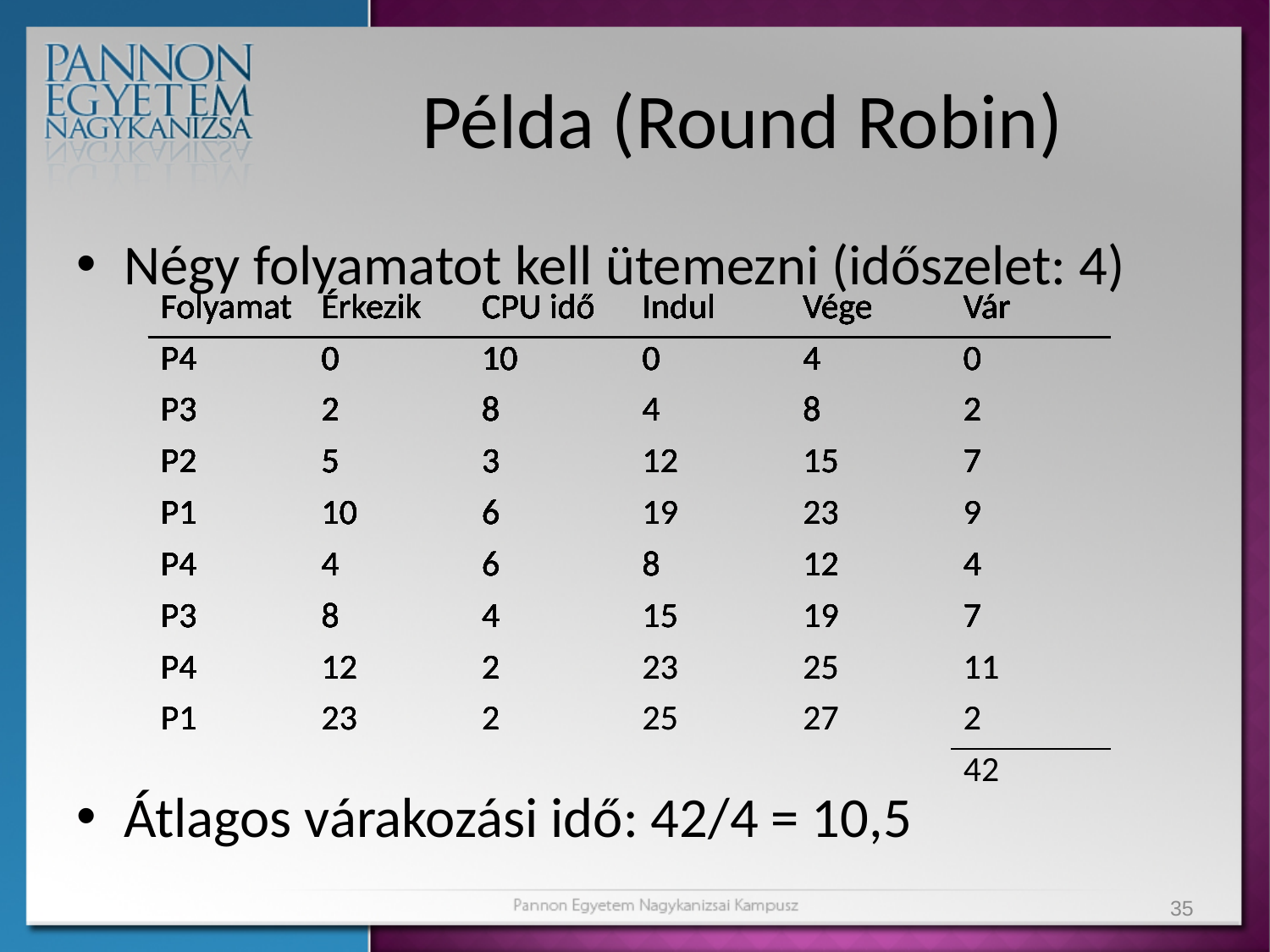

# Példa (Round Robin)
Négy folyamatot kell ütemezni (időszelet: 4)

Átlagos várakozási idő: 42/4 = 10,5
| Folyamat | Érkezik | CPU idő |
| --- | --- | --- |
| P4 | 0 | 10 |
| P3 | 2 | 8 |
| P2 | 5 | 3 |
| P1 | 10 | 6 |
| Folyamat | Érkezik | CPU idő | Indul | Vége | Vár |
| --- | --- | --- | --- | --- | --- |
| P4 | 0 | 10 |  |  |  |
| P3 | 2 | 8 |  |  |  |
| P2 | 5 | 3 |  |  |  |
| P1 | 10 | 6 |  |  |  |
| Folyamat | Érkezik | CPU idő | Indul | Vége | Vár |
| --- | --- | --- | --- | --- | --- |
| P4 | 0 | 10 | 0 | 4 | 0 |
| P3 | 2 | 8 |  |  |  |
| P2 | 5 | 3 |  |  |  |
| P1 | 10 | 6 |  |  |  |
| Folyamat | Érkezik | CPU idő | Indul | Vége | Vár |
| --- | --- | --- | --- | --- | --- |
| P4 | 0 | 10 | 0 | 4 | 0 |
| P3 | 2 | 8 |  |  |  |
| P2 | 5 | 3 |  |  |  |
| P1 | 10 | 6 |  |  |  |
| P4 | 4 | 6 |  |  |  |
| Folyamat | Érkezik | CPU idő | Indul | Vége | Vár |
| --- | --- | --- | --- | --- | --- |
| P4 | 0 | 10 | 0 | 4 | 0 |
| P3 | 2 | 8 | 4 | 8 | 2 |
| P2 | 5 | 3 |  |  |  |
| P1 | 10 | 6 |  |  |  |
| P4 | 4 | 6 |  |  |  |
| Folyamat | Érkezik | CPU idő | Indul | Vége | Vár |
| --- | --- | --- | --- | --- | --- |
| P4 | 0 | 10 | 0 | 4 | 0 |
| P3 | 2 | 8 | 4 | 8 | 2 |
| P2 | 5 | 3 |  |  |  |
| P1 | 10 | 6 |  |  |  |
| P4 | 4 | 6 |  |  |  |
| P3 | 8 | 4 |  |  |  |
| Folyamat | Érkezik | CPU idő | Indul | Vége | Vár |
| --- | --- | --- | --- | --- | --- |
| P4 | 0 | 10 | 0 | 4 | 0 |
| P3 | 2 | 8 | 4 | 8 | 2 |
| P2 | 5 | 3 |  |  |  |
| P1 | 10 | 6 |  |  |  |
| P4 | 4 | 6 | 8 | 12 | 4 |
| P3 | 8 | 4 |  |  |  |
| Folyamat | Érkezik | CPU idő | Indul | Vége | Vár |
| --- | --- | --- | --- | --- | --- |
| P4 | 0 | 10 | 0 | 4 | 0 |
| P3 | 2 | 8 | 4 | 8 | 2 |
| P2 | 5 | 3 |  |  |  |
| P1 | 10 | 6 |  |  |  |
| P4 | 4 | 6 | 8 | 12 | 4 |
| P3 | 8 | 4 |  |  |  |
| P4 | 12 | 2 |  |  |  |
| Folyamat | Érkezik | CPU idő | Indul | Vége | Vár |
| --- | --- | --- | --- | --- | --- |
| P4 | 0 | 10 | 0 | 4 | 0 |
| P3 | 2 | 8 | 4 | 8 | 2 |
| P2 | 5 | 3 | 12 | 15 | 7 |
| P1 | 10 | 6 |  |  |  |
| P4 | 4 | 6 | 8 | 12 | 4 |
| P3 | 8 | 4 |  |  |  |
| P4 | 12 | 2 |  |  |  |
| Folyamat | Érkezik | CPU idő | Indul | Vége | Vár |
| --- | --- | --- | --- | --- | --- |
| P4 | 0 | 10 | 0 | 4 | 0 |
| P3 | 2 | 8 | 4 | 8 | 2 |
| P2 | 5 | 3 | 12 | 15 | 7 |
| P1 | 10 | 6 |  |  |  |
| P4 | 4 | 6 | 8 | 12 | 4 |
| P3 | 8 | 4 | 15 | 19 | 7 |
| P4 | 12 | 2 |  |  |  |
| Folyamat | Érkezik | CPU idő | Indul | Vége | Vár |
| --- | --- | --- | --- | --- | --- |
| P4 | 0 | 10 | 0 | 4 | 0 |
| P3 | 2 | 8 | 4 | 8 | 2 |
| P2 | 5 | 3 | 12 | 15 | 7 |
| P1 | 10 | 6 | 19 | 23 | 9 |
| P4 | 4 | 6 | 8 | 12 | 4 |
| P3 | 8 | 4 | 15 | 19 | 7 |
| P4 | 12 | 2 |  |  |  |
| Folyamat | Érkezik | CPU idő | Indul | Vége | Vár |
| --- | --- | --- | --- | --- | --- |
| P4 | 0 | 10 | 0 | 4 | 0 |
| P3 | 2 | 8 | 4 | 8 | 2 |
| P2 | 5 | 3 | 12 | 15 | 7 |
| P1 | 10 | 6 | 19 | 23 | 9 |
| P4 | 4 | 6 | 8 | 12 | 4 |
| P3 | 8 | 4 | 15 | 19 | 7 |
| P4 | 12 | 2 |  |  |  |
| P1 | 23 | 2 |  |  |  |
| Folyamat | Érkezik | CPU idő | Indul | Vége | Vár |
| --- | --- | --- | --- | --- | --- |
| P4 | 0 | 10 | 0 | 4 | 0 |
| P3 | 2 | 8 | 4 | 8 | 2 |
| P2 | 5 | 3 | 12 | 15 | 7 |
| P1 | 10 | 6 | 19 | 23 | 9 |
| P4 | 4 | 6 | 8 | 12 | 4 |
| P3 | 8 | 4 | 15 | 19 | 7 |
| P4 | 12 | 2 | 23 | 25 | 11 |
| P1 | 23 | 2 |  |  |  |
| Folyamat | Érkezik | CPU idő | Indul | Vége | Vár |
| --- | --- | --- | --- | --- | --- |
| P4 | 0 | 10 | 0 | 4 | 0 |
| P3 | 2 | 8 | 4 | 8 | 2 |
| P2 | 5 | 3 | 12 | 15 | 7 |
| P1 | 10 | 6 | 19 | 23 | 9 |
| P4 | 4 | 6 | 8 | 12 | 4 |
| P3 | 8 | 4 | 15 | 19 | 7 |
| P4 | 12 | 2 | 23 | 25 | 11 |
| P1 | 23 | 2 | 25 | 27 | 2 |
| Folyamat | Érkezik | CPU idő | Indul | Vége | Vár |
| --- | --- | --- | --- | --- | --- |
| P4 | 0 | 10 | 0 | 4 | 0 |
| P3 | 2 | 8 | 4 | 8 | 2 |
| P2 | 5 | 3 | 12 | 15 | 7 |
| P1 | 10 | 6 | 19 | 23 | 9 |
| P4 | 4 | 6 | 8 | 12 | 4 |
| P3 | 8 | 4 | 15 | 19 | 7 |
| P4 | 12 | 2 | 23 | 25 | 11 |
| P1 | 23 | 2 | 25 | 27 | 2 |
|  |  |  |  |  | 42 |
35